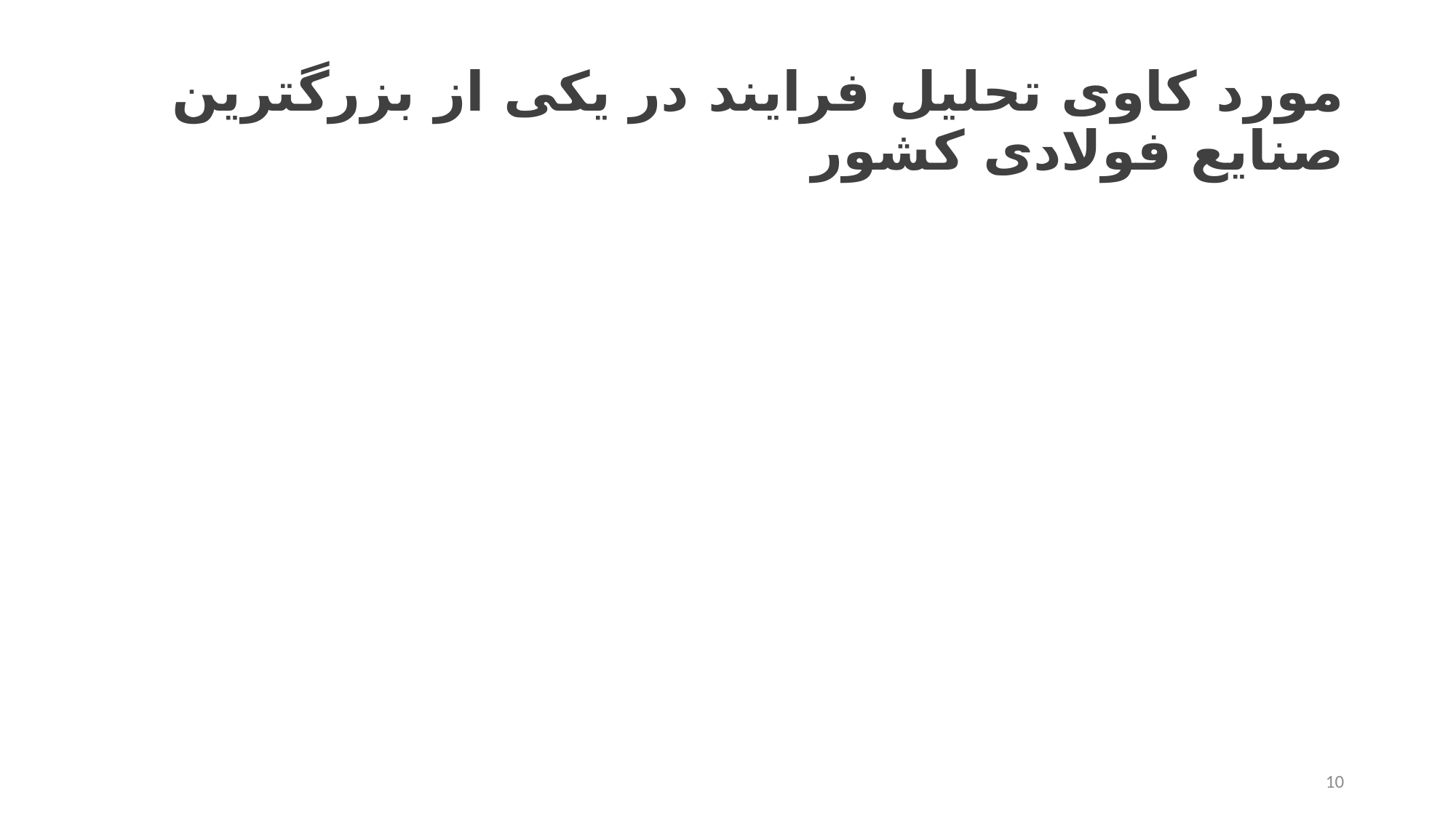

# مورد کاوی تحلیل فرایند در یکی از بزرگترین صنایع فولادی کشور
10